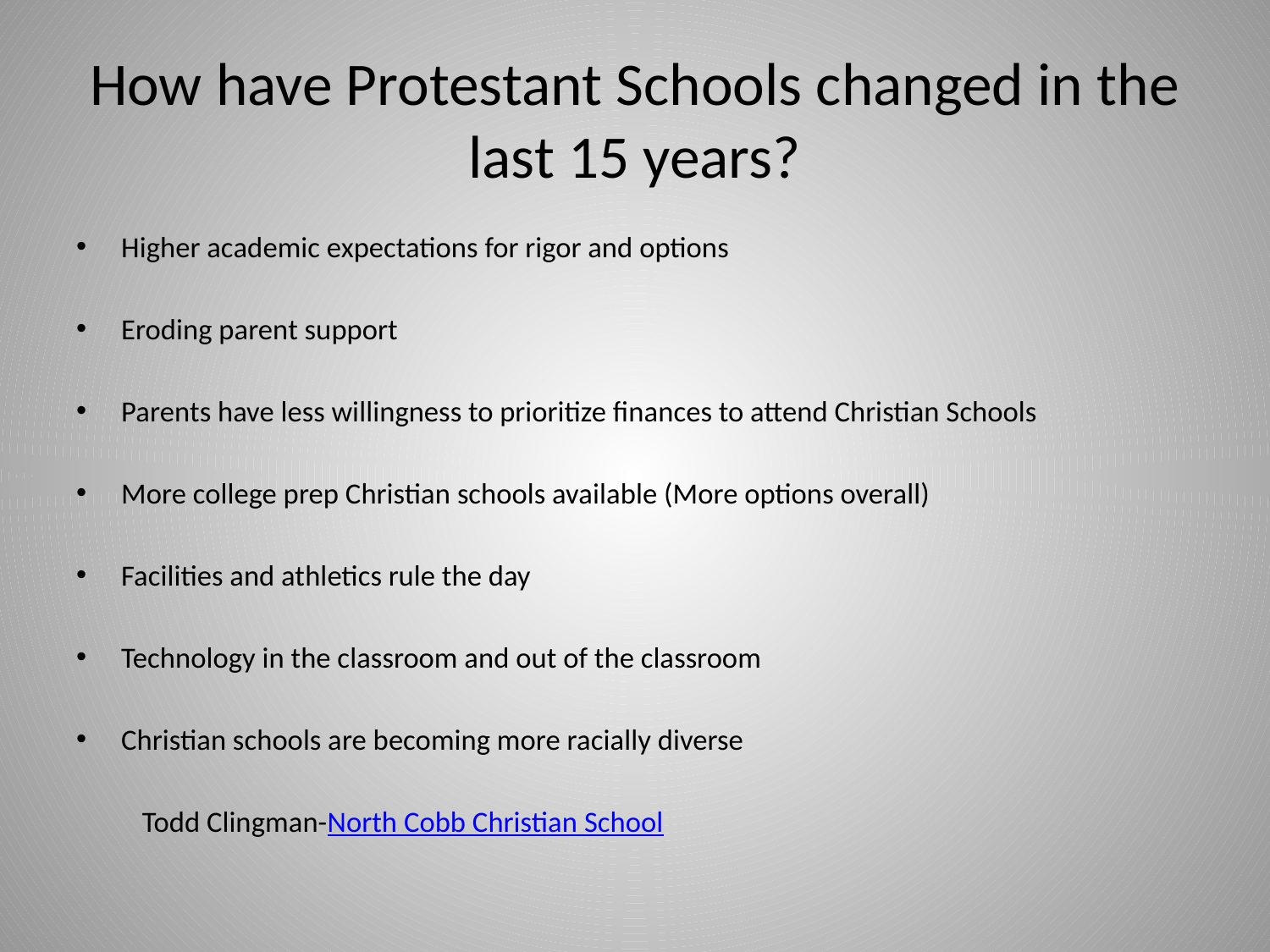

# How have Protestant Schools changed in the last 15 years?
Higher academic expectations for rigor and options

Eroding parent support

Parents have less willingness to prioritize finances to attend Christian Schools

More college prep Christian schools available (More options overall)

Facilities and athletics rule the day

Technology in the classroom and out of the classroom

Christian schools are becoming more racially diverse

				Todd Clingman-North Cobb Christian School